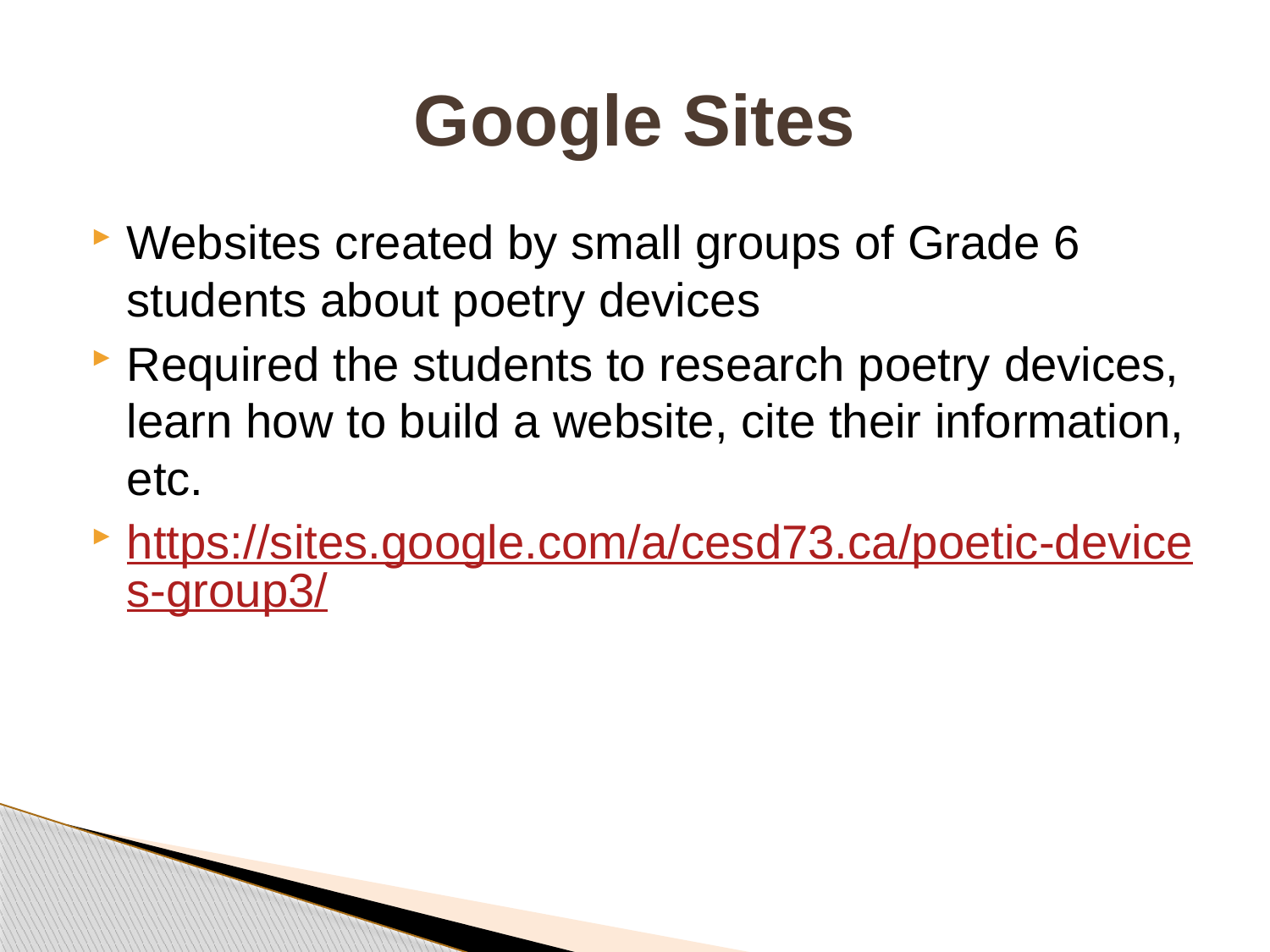

# Google Sites
Websites created by small groups of Grade 6 students about poetry devices
Required the students to research poetry devices, learn how to build a website, cite their information, etc.
https://sites.google.com/a/cesd73.ca/poetic-devices-group3/